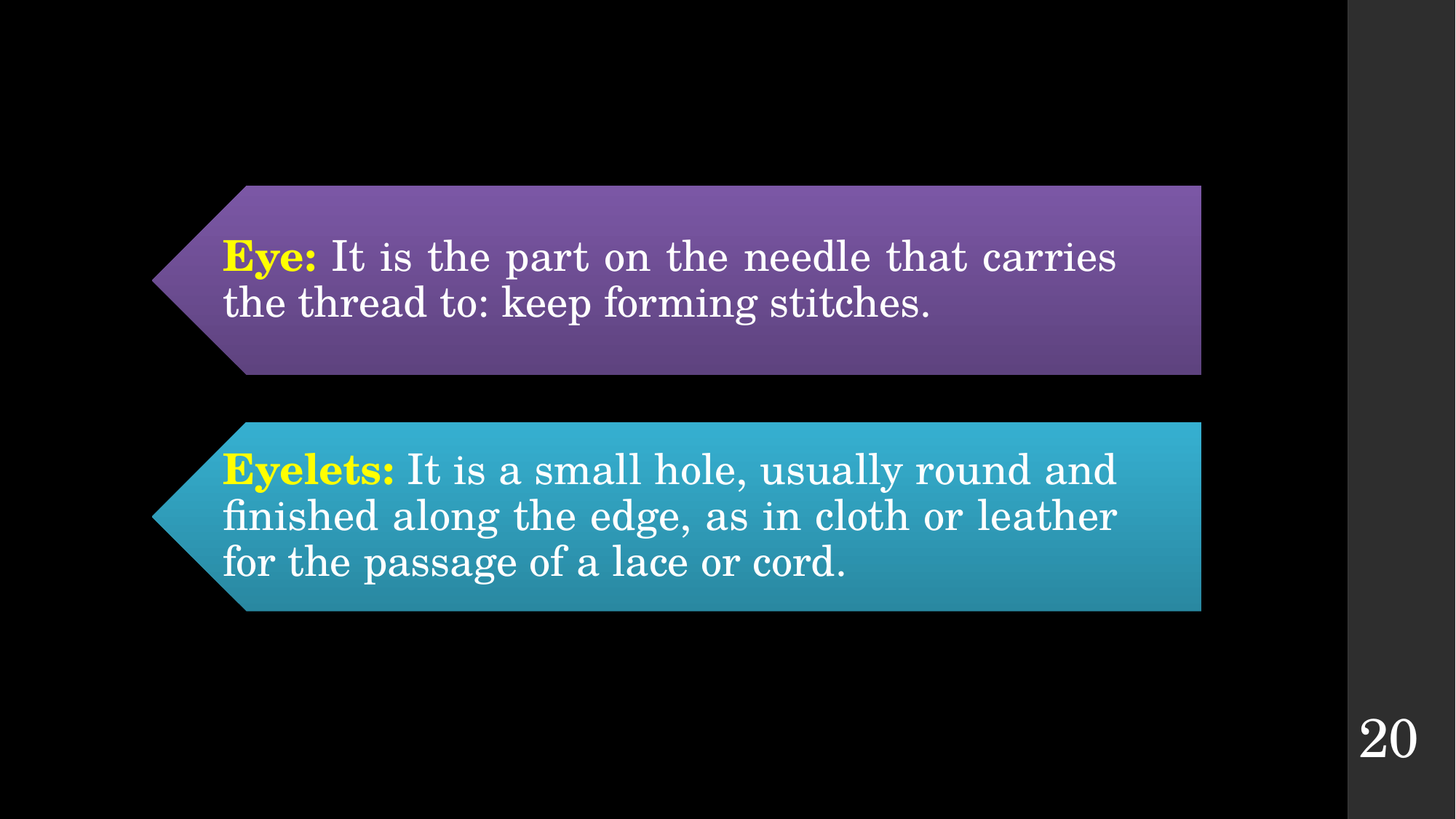

Eye: It is the part on the needle that carries the thread to: keep forming stitches.
Eyelets: It is a small hole, usually round and finished along the edge, as in cloth or leather for the passage of a lace or cord.
20